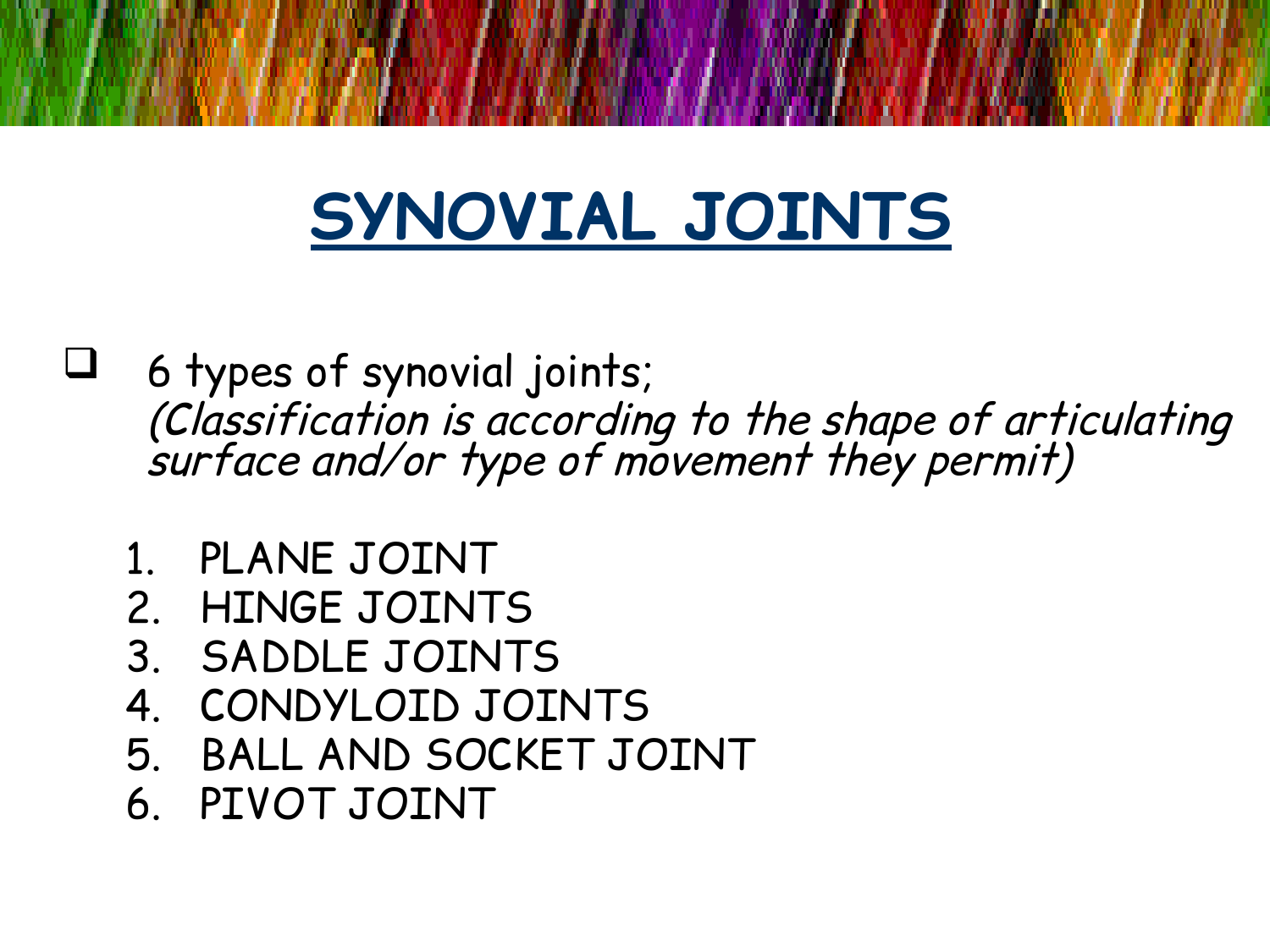

# SYNOVIAL JOINTS
6 types of synovial joints;
	(Classification is according to the shape of articulating surface and/or type of movement they permit)

PLANE JOINT
HINGE JOINTS
SADDLE JOINTS
CONDYLOID JOINTS
BALL AND SOCKET JOINT
PIVOT JOINT